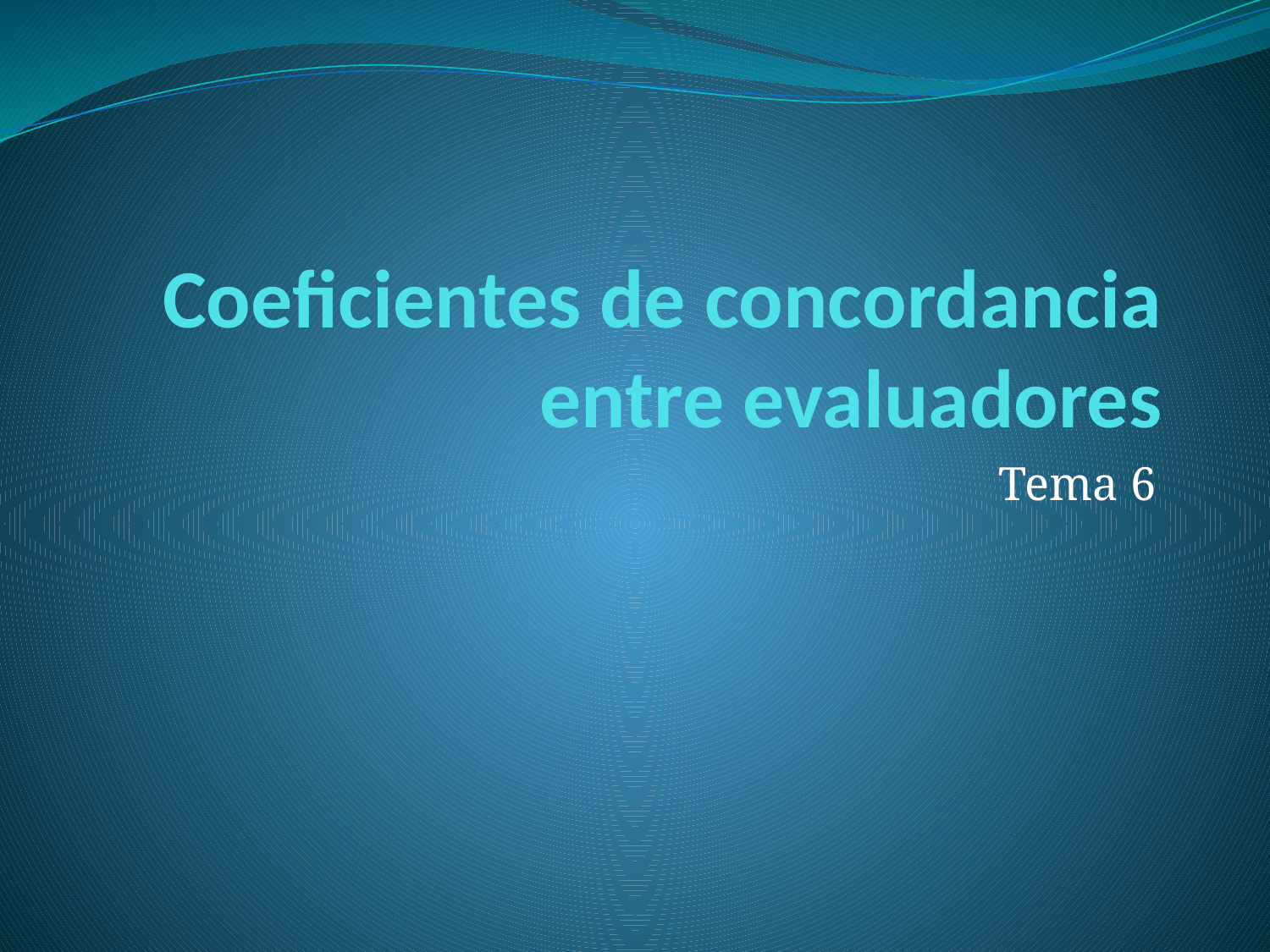

# Coeficientes de concordancia entre evaluadores
Tema 6